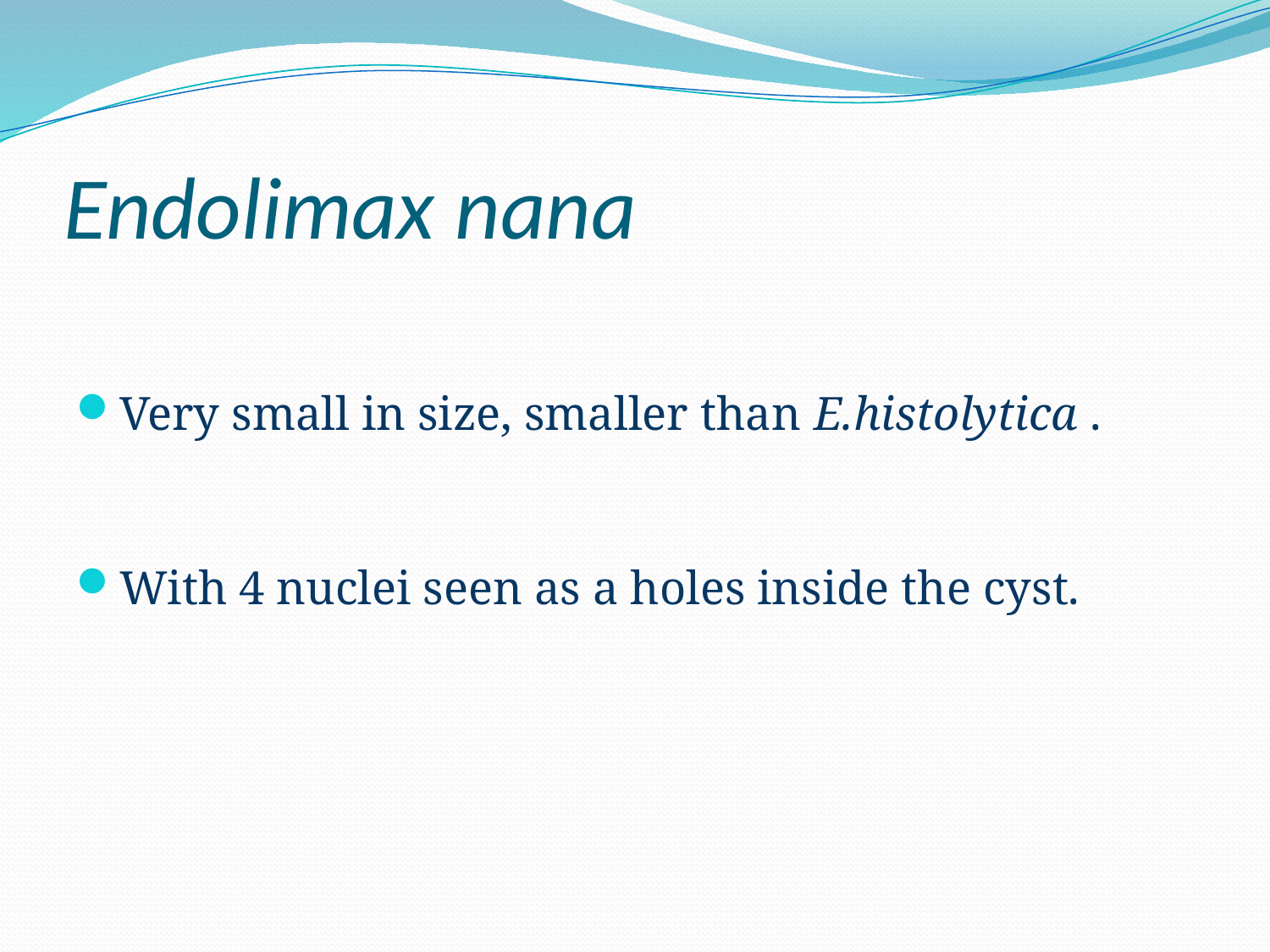

# Endolimax nana
Very small in size, smaller than E.histolytica .
With 4 nuclei seen as a holes inside the cyst.